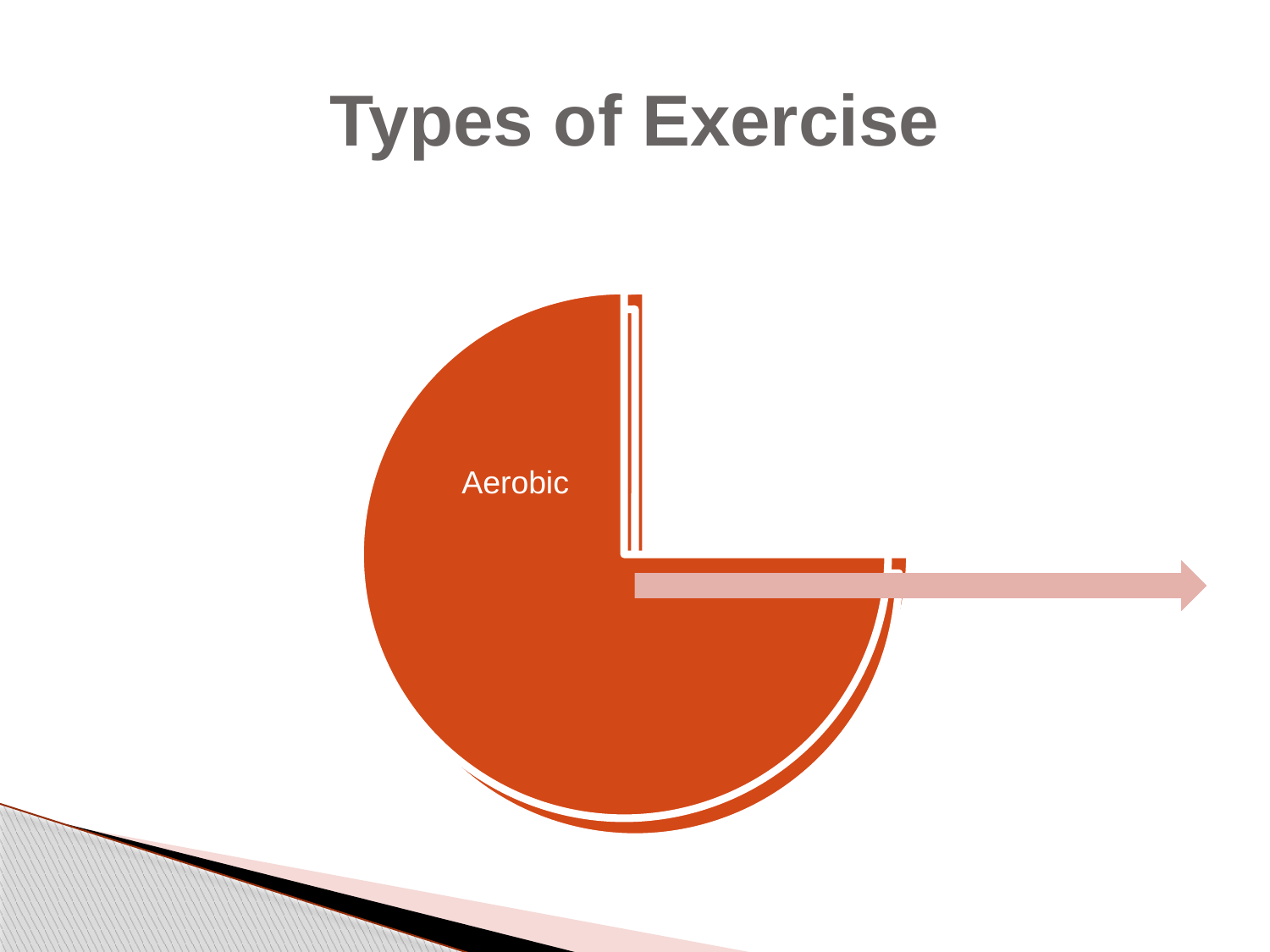

# Types of Exercise
Anaerobic
Isotonic, Isometic, Isokinetic
Aerobic